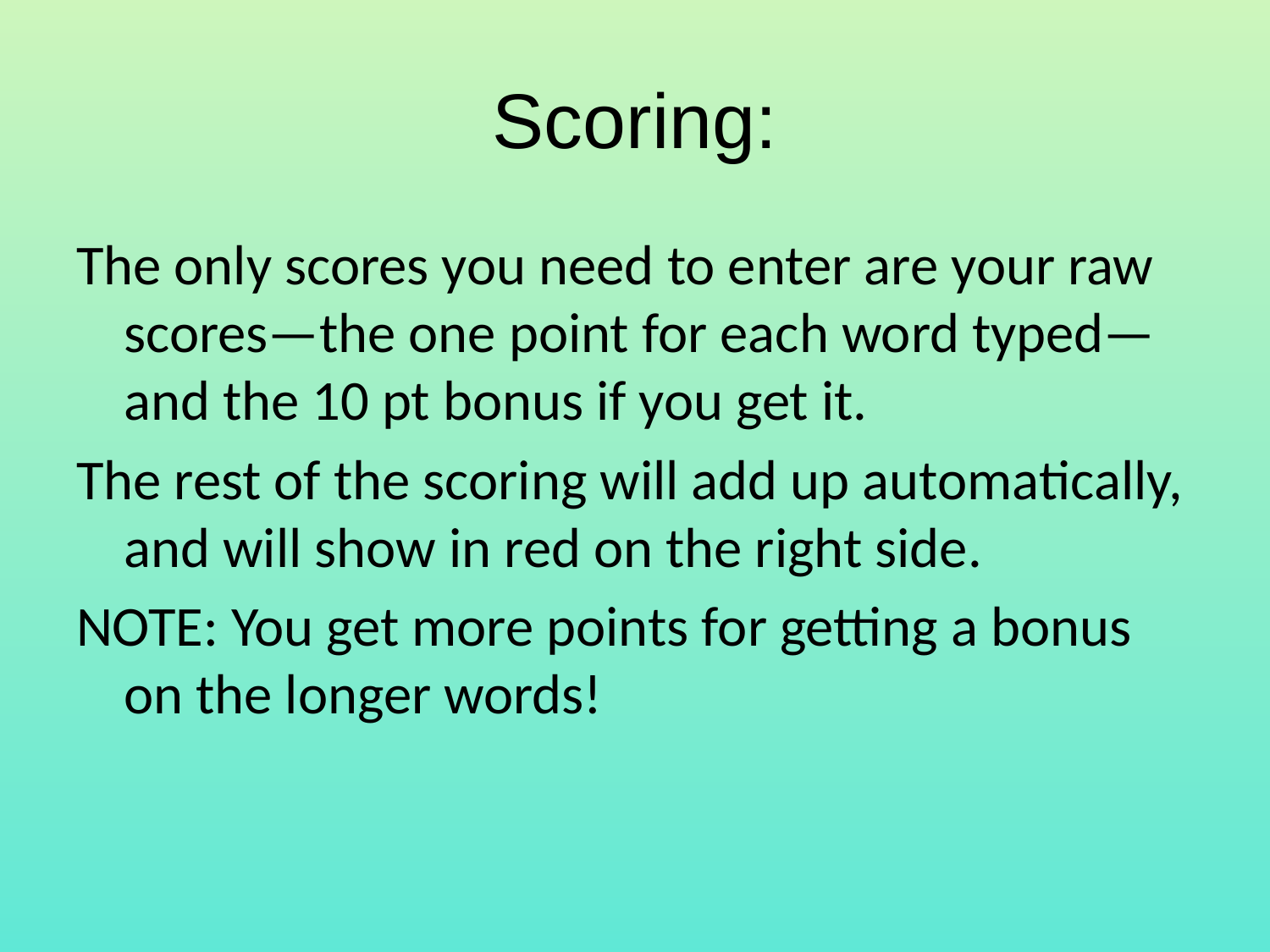

# Scoring:
The only scores you need to enter are your raw scores—the one point for each word typed—and the 10 pt bonus if you get it.
The rest of the scoring will add up automatically, and will show in red on the right side.
NOTE: You get more points for getting a bonus on the longer words!